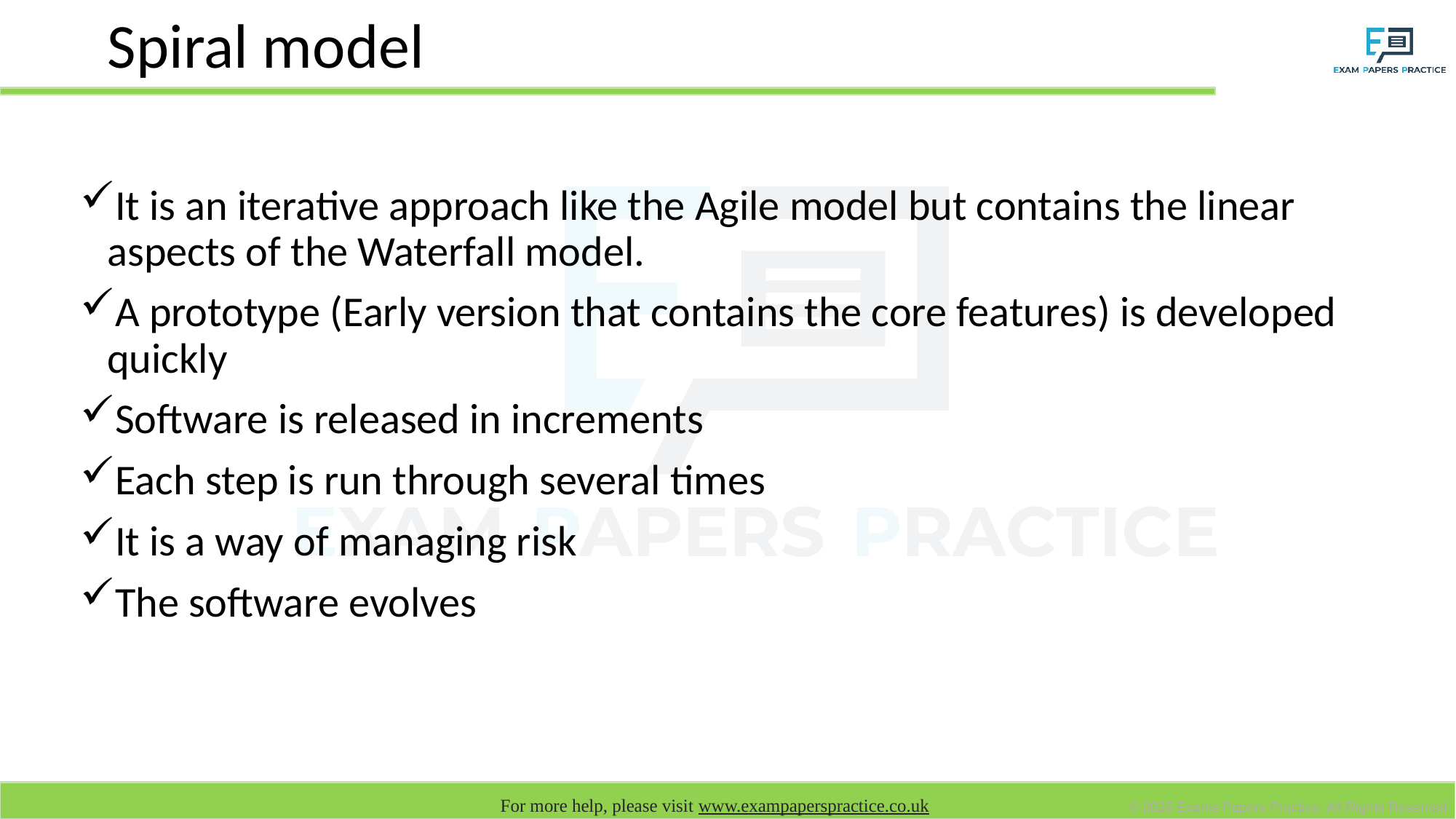

# Spiral model
It is an iterative approach like the Agile model but contains the linear aspects of the Waterfall model.
A prototype (Early version that contains the core features) is developed quickly
Software is released in increments
Each step is run through several times
It is a way of managing risk
The software evolves